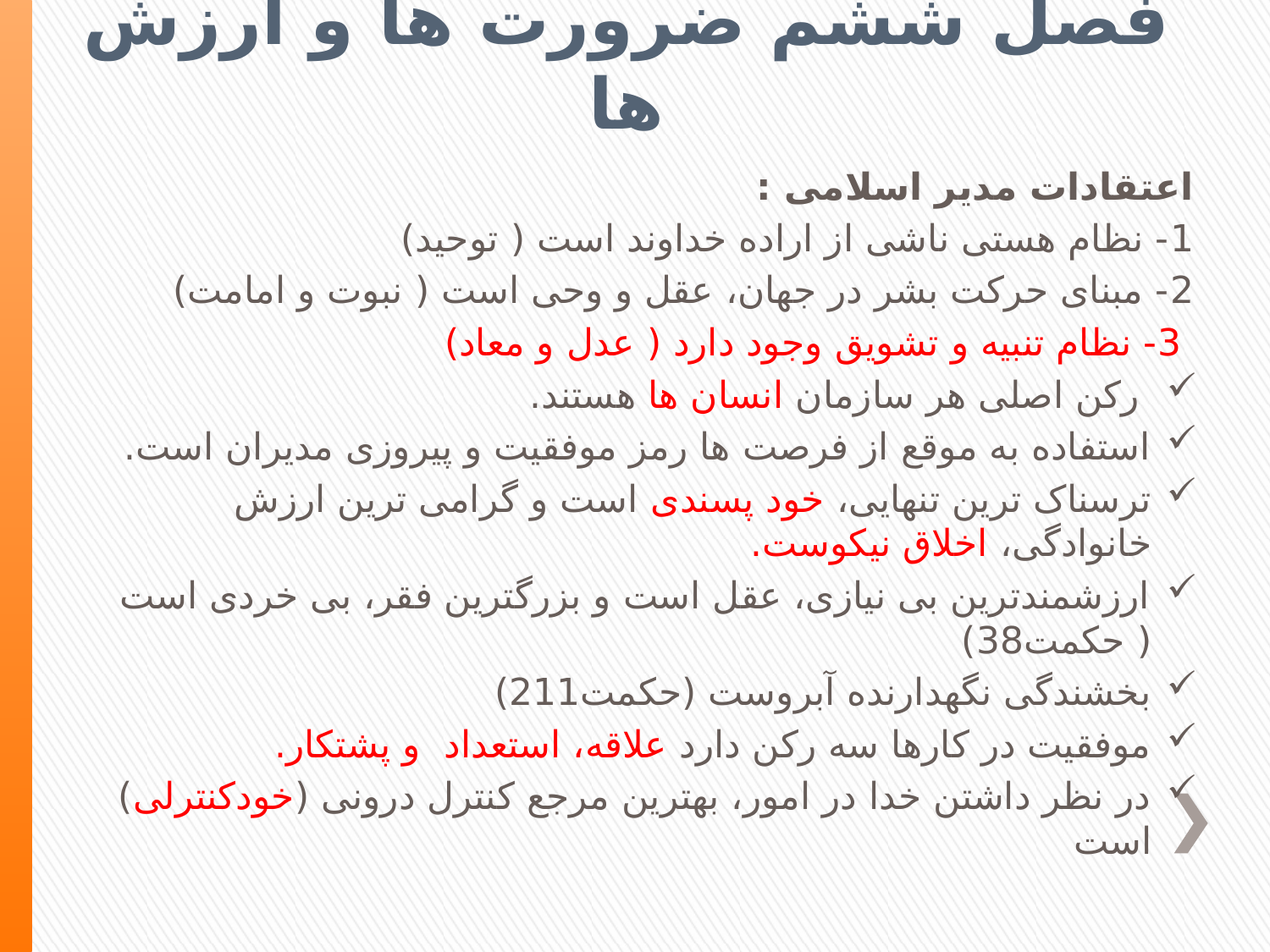

# فصل ششم ضرورت ها و ارزش ها
اعتقادات مدیر اسلامی :
1- نظام هستی ناشی از اراده خداوند است ( توحید)
2- مبنای حرکت بشر در جهان، عقل و وحی است ( نبوت و امامت)
 3- نظام تنبیه و تشویق وجود دارد ( عدل و معاد)
 رکن اصلی هر سازمان انسان ها هستند.
استفاده به موقع از فرصت ها رمز موفقیت و پیروزی مدیران است.
ترسناک ترین تنهایی، خود پسندی است و گرامی ترین ارزش خانوادگی، اخلاق نیکوست.
ارزشمندترین بی نیازی، عقل است و بزرگترین فقر، بی خردی است ( حکمت38)
بخشندگی نگهدارنده آبروست (حکمت211)
موفقیت در کارها سه رکن دارد علاقه، استعداد  و پشتکار.
در نظر داشتن خدا در امور، بهترین مرجع کنترل درونی (خودکنترلی) است